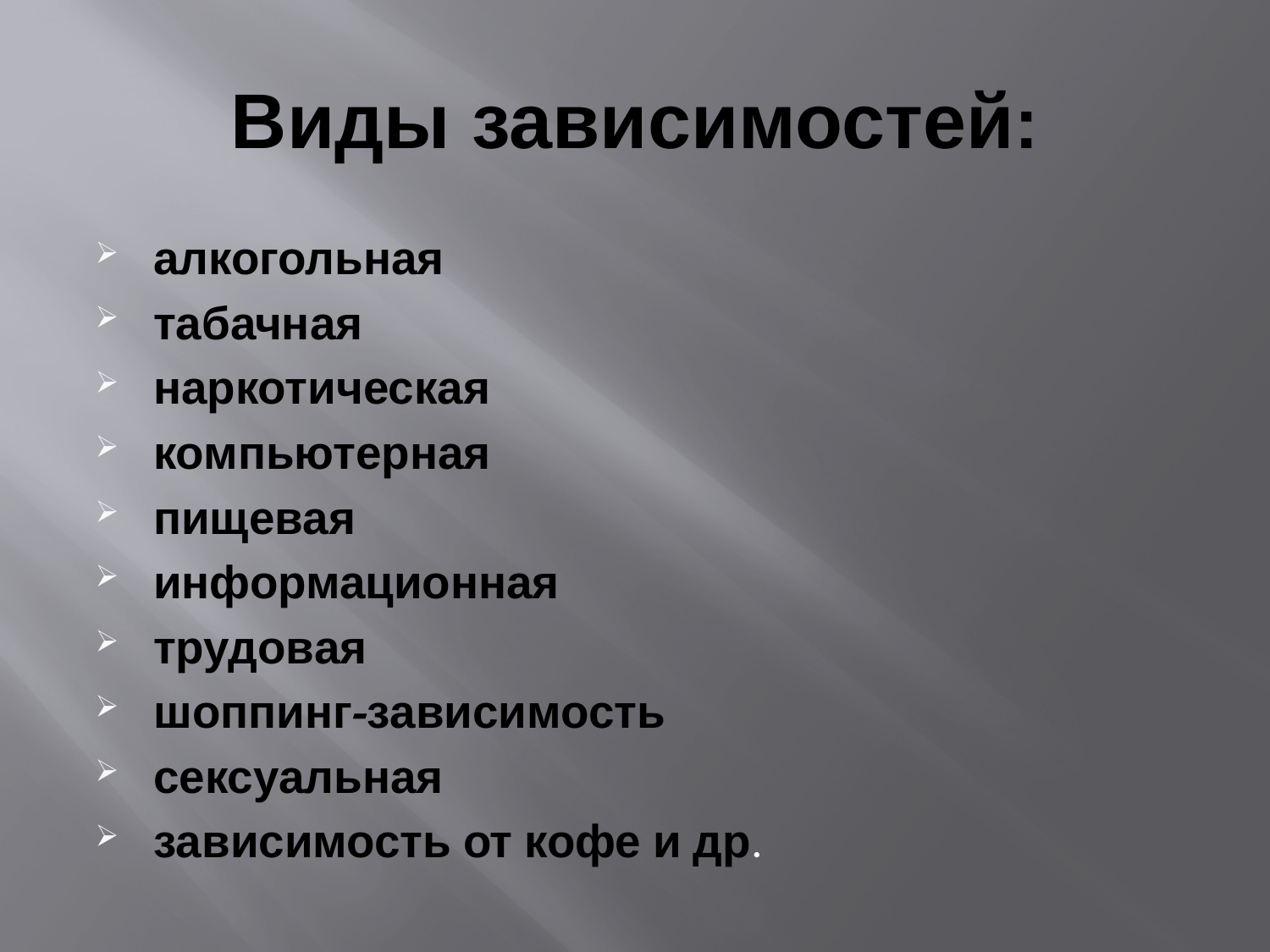

# Виды зависимостей:
алкогольная
табачная
наркотическая
компьютерная
пищевая
информационная
трудовая
шоппинг-зависимость
сексуальная
зависимость от кофе и др.